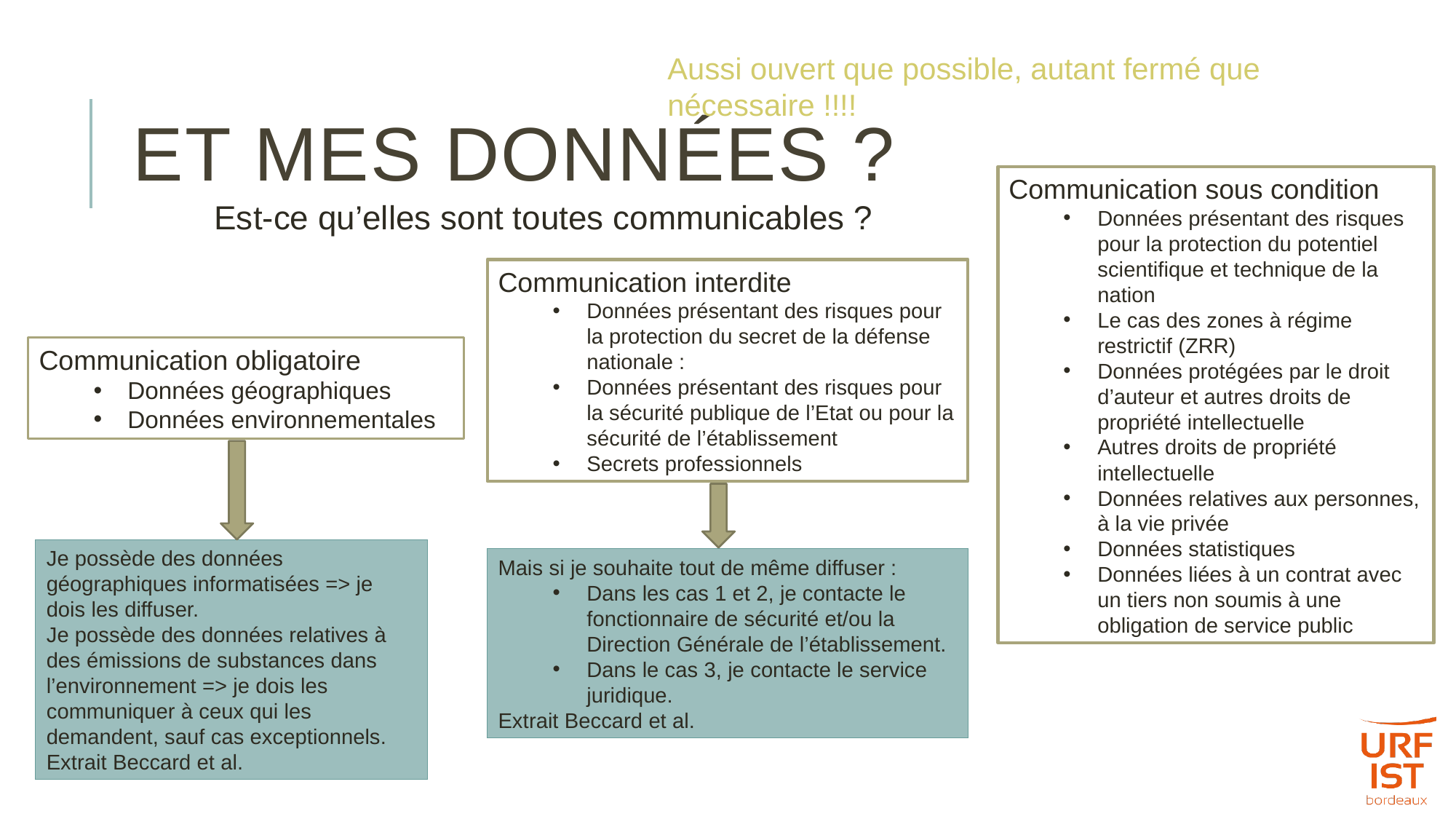

Aussi ouvert que possible, autant fermé que nécessaire !!!!
# Et mes données ?
Communication sous condition
Données présentant des risques pour la protection du potentiel scientifique et technique de la nation
Le cas des zones à régime restrictif (ZRR)
Données protégées par le droit d’auteur et autres droits de propriété intellectuelle
Autres droits de propriété intellectuelle
Données relatives aux personnes, à la vie privée
Données statistiques
Données liées à un contrat avec un tiers non soumis à une obligation de service public
Est-ce qu’elles sont toutes communicables ?

Communication interdite
Données présentant des risques pour la protection du secret de la défense nationale :
Données présentant des risques pour la sécurité publique de l’Etat ou pour la sécurité de l’établissement
Secrets professionnels
Communication obligatoire
Données géographiques
Données environnementales

Je possède des données géographiques informatisées => je dois les diffuser.
Je possède des données relatives à des émissions de substances dans l’environnement => je dois les communiquer à ceux qui les demandent, sauf cas exceptionnels.
Extrait Beccard et al.
Mais si je souhaite tout de même diffuser :
Dans les cas 1 et 2, je contacte le fonctionnaire de sécurité et/ou la Direction Générale de l’établissement.
Dans le cas 3, je contacte le service juridique.
Extrait Beccard et al.